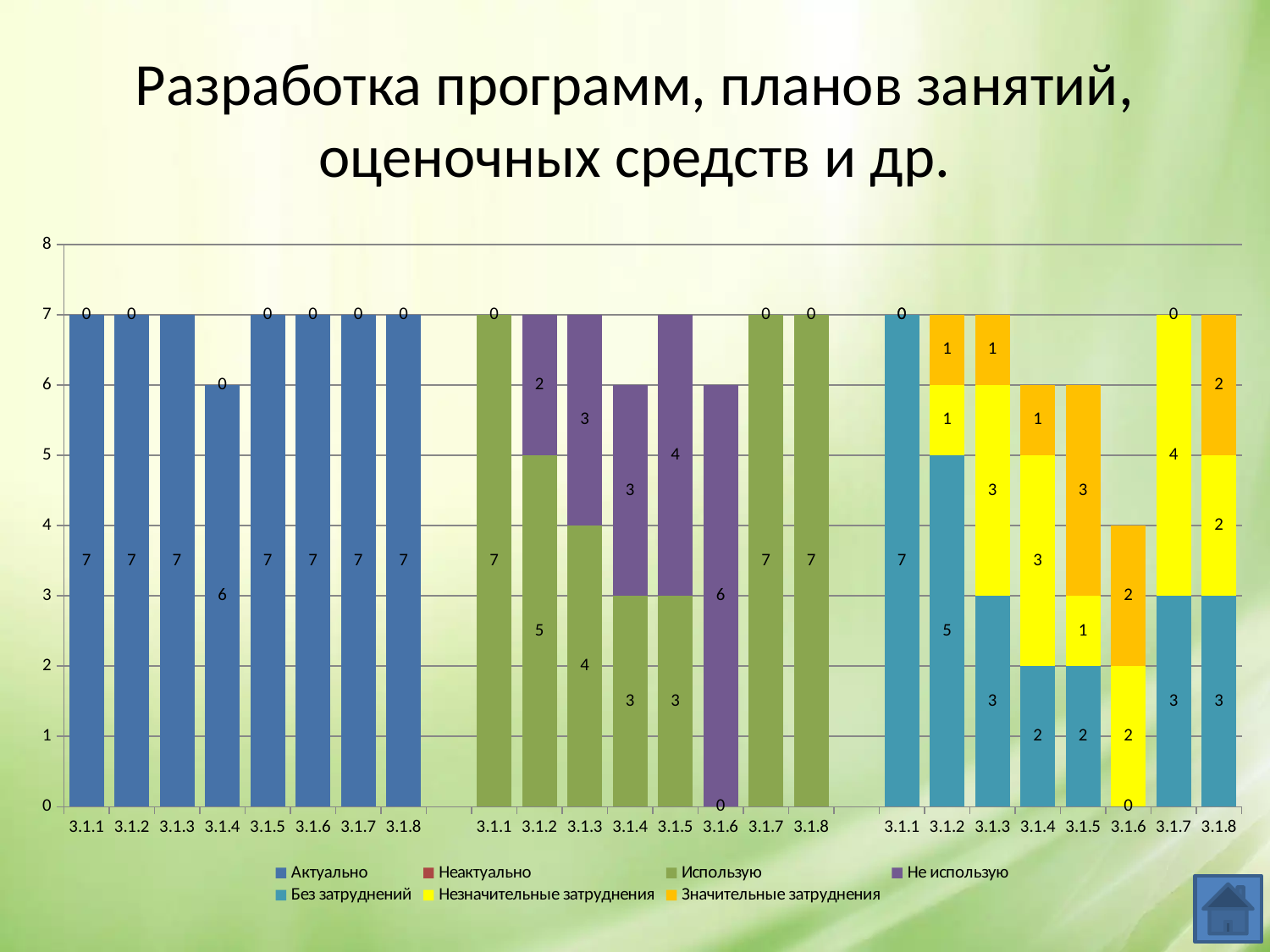

# Разработка программ, планов занятий, оценочных средств и др.

### Chart

| Category | Актуально | Неактуально | Использую | Не использую | Без затруднений | Незначительные затруднения | Значительные затруднения |
|---|---|---|---|---|---|---|---|
| 3.1.1 | 7.0 | 0.0 | None | None | None | None | None |
| 3.1.2 | 7.0 | 0.0 | None | None | None | None | None |
| 3.1.3 | 7.0 | None | None | None | None | None | None |
| 3.1.4 | 6.0 | 0.0 | None | None | None | None | None |
| 3.1.5 | 7.0 | 0.0 | None | None | None | None | None |
| 3.1.6 | 7.0 | 0.0 | None | None | None | None | None |
| 3.1.7 | 7.0 | 0.0 | None | None | None | None | None |
| 3.1.8 | 7.0 | 0.0 | None | None | None | None | None |
|  | None | None | None | None | None | None | None |
| 3.1.1 | None | None | 7.0 | 0.0 | None | None | None |
| 3.1.2 | None | None | 5.0 | 2.0 | None | None | None |
| 3.1.3 | None | None | 4.0 | 3.0 | None | None | None |
| 3.1.4 | None | None | 3.0 | 3.0 | None | None | None |
| 3.1.5 | None | None | 3.0 | 4.0 | None | None | None |
| 3.1.6 | None | None | 0.0 | 6.0 | None | None | None |
| 3.1.7 | None | None | 7.0 | 0.0 | None | None | None |
| 3.1.8 | None | None | 7.0 | 0.0 | None | None | None |
|  | None | None | None | None | None | None | None |
| 3.1.1 | None | None | None | None | 7.0 | 0.0 | 0.0 |
| 3.1.2 | None | None | None | None | 5.0 | 1.0 | 1.0 |
| 3.1.3 | None | None | None | None | 3.0 | 3.0 | 1.0 |
| 3.1.4 | None | None | None | None | 2.0 | 3.0 | 1.0 |
| 3.1.5 | None | None | None | None | 2.0 | 1.0 | 3.0 |
| 3.1.6 | None | None | None | None | 0.0 | 2.0 | 2.0 |
| 3.1.7 | None | None | None | None | 3.0 | 4.0 | 0.0 |
| 3.1.8 | None | None | None | None | 3.0 | 2.0 | 2.0 |